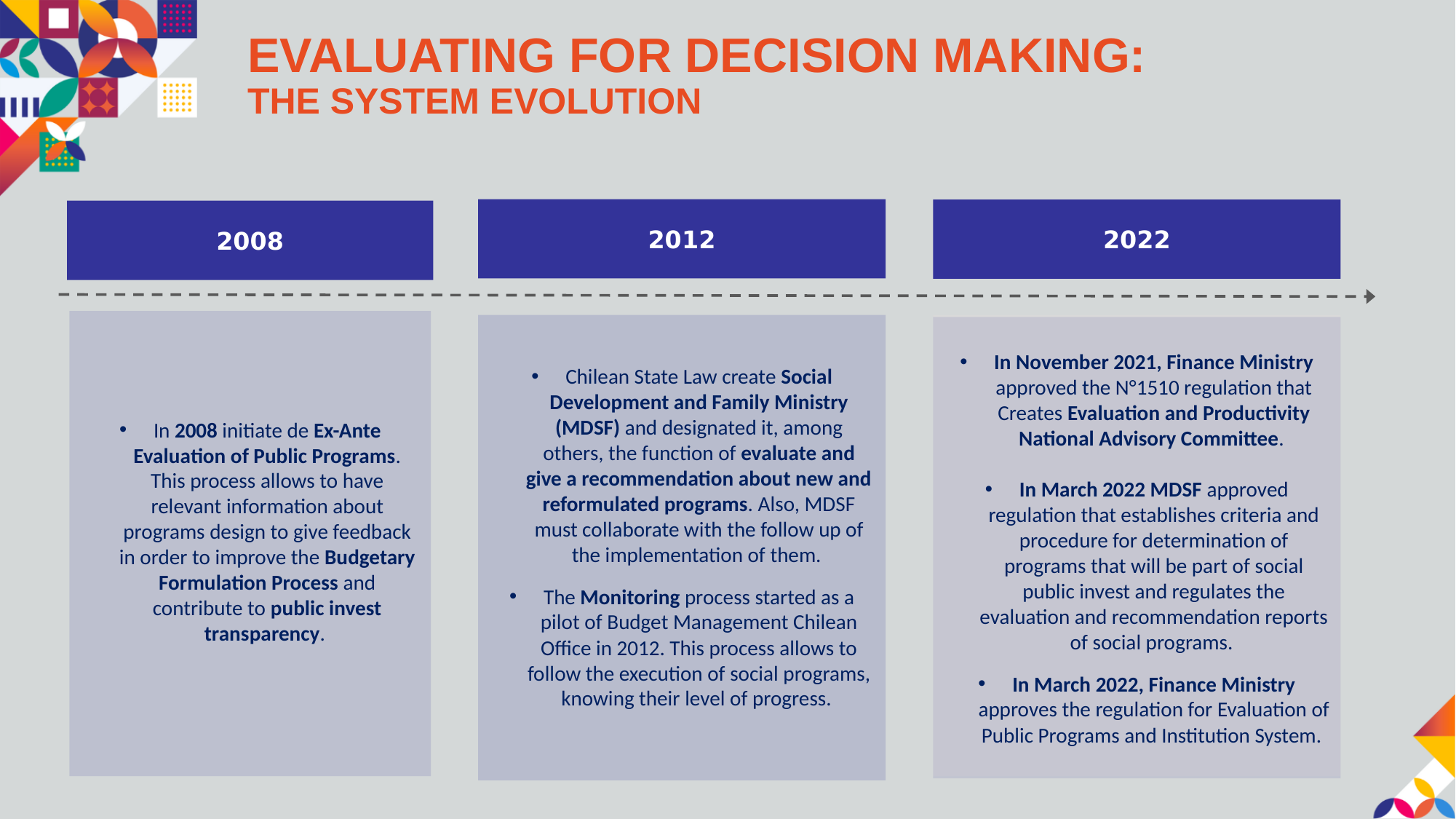

# EVALUATING FOR DECISION MAKING: THE SYSTEM EVOLUTION
2012
2022
2008

In 2008 initiate de Ex-Ante Evaluation of Public Programs. This process allows to have relevant information about programs design to give feedback in order to improve the Budgetary Formulation Process and contribute to public invest transparency.

Chilean State Law create Social Development and Family Ministry (MDSF) and designated it, among others, the function of evaluate and give a recommendation about new and reformulated programs. Also, MDSF must collaborate with the follow up of the implementation of them.

The Monitoring process started as a pilot of Budget Management Chilean Office in 2012. This process allows to follow the execution of social programs, knowing their level of progress.

In November 2021, Finance Ministry approved the N°1510 regulation that Creates Evaluation and Productivity National Advisory Committee.

In March 2022 MDSF approved regulation that establishes criteria and procedure for determination of programs that will be part of social public invest and regulates the evaluation and recommendation reports of social programs.

In March 2022, Finance Ministry approves the regulation for Evaluation of Public Programs and Institution System.